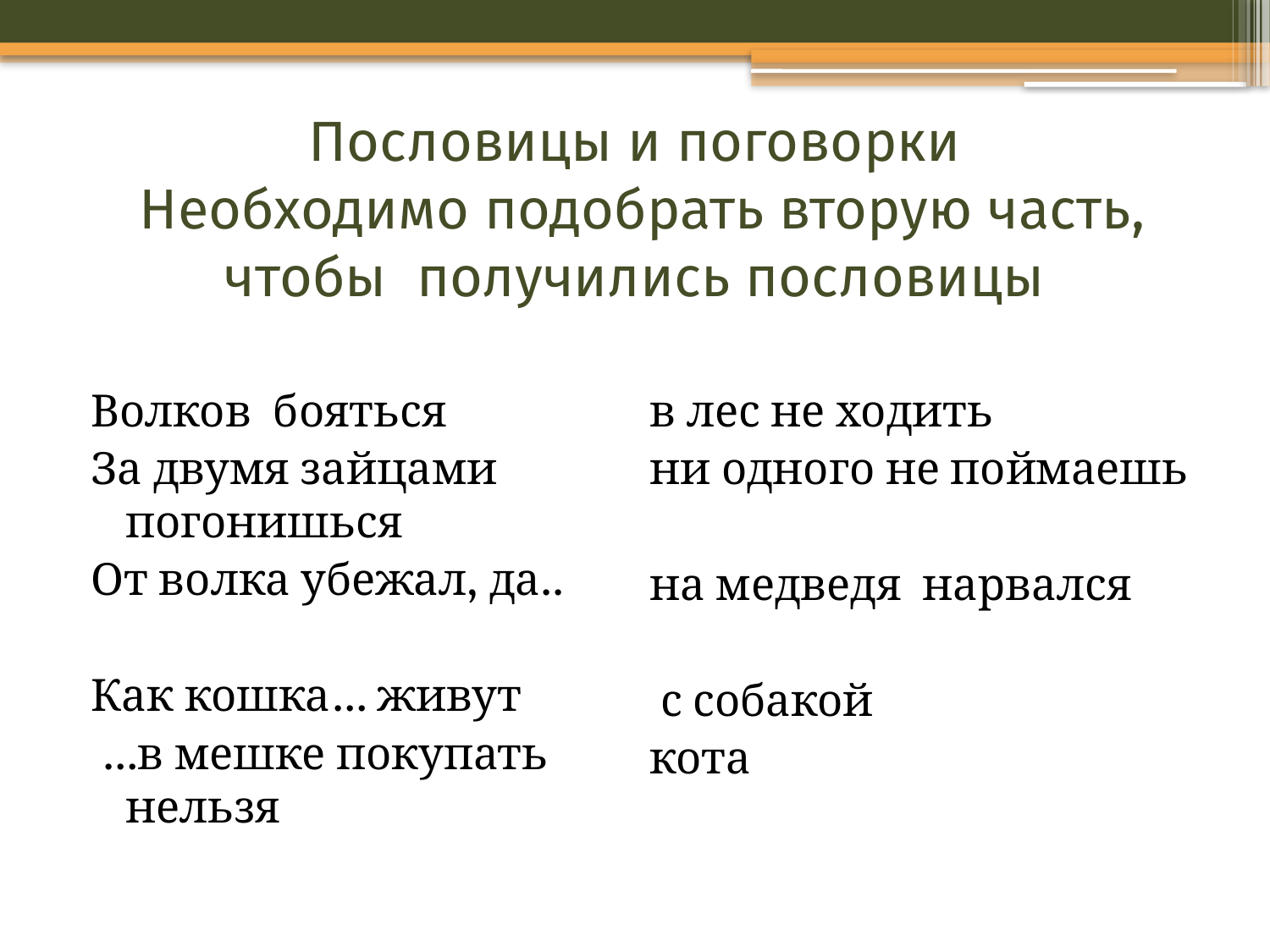

# Пословицы и поговорки Необходимо подобрать вторую часть, чтобы  получились пословицы
Волков  бояться
За двумя зайцами погонишься
От волка убежал, да..

Как кошка… живут
 …в мешке покупать нельзя

в лес не ходить
ни одного не поймаешь

на медведя  нарвался

 с собакой
кота